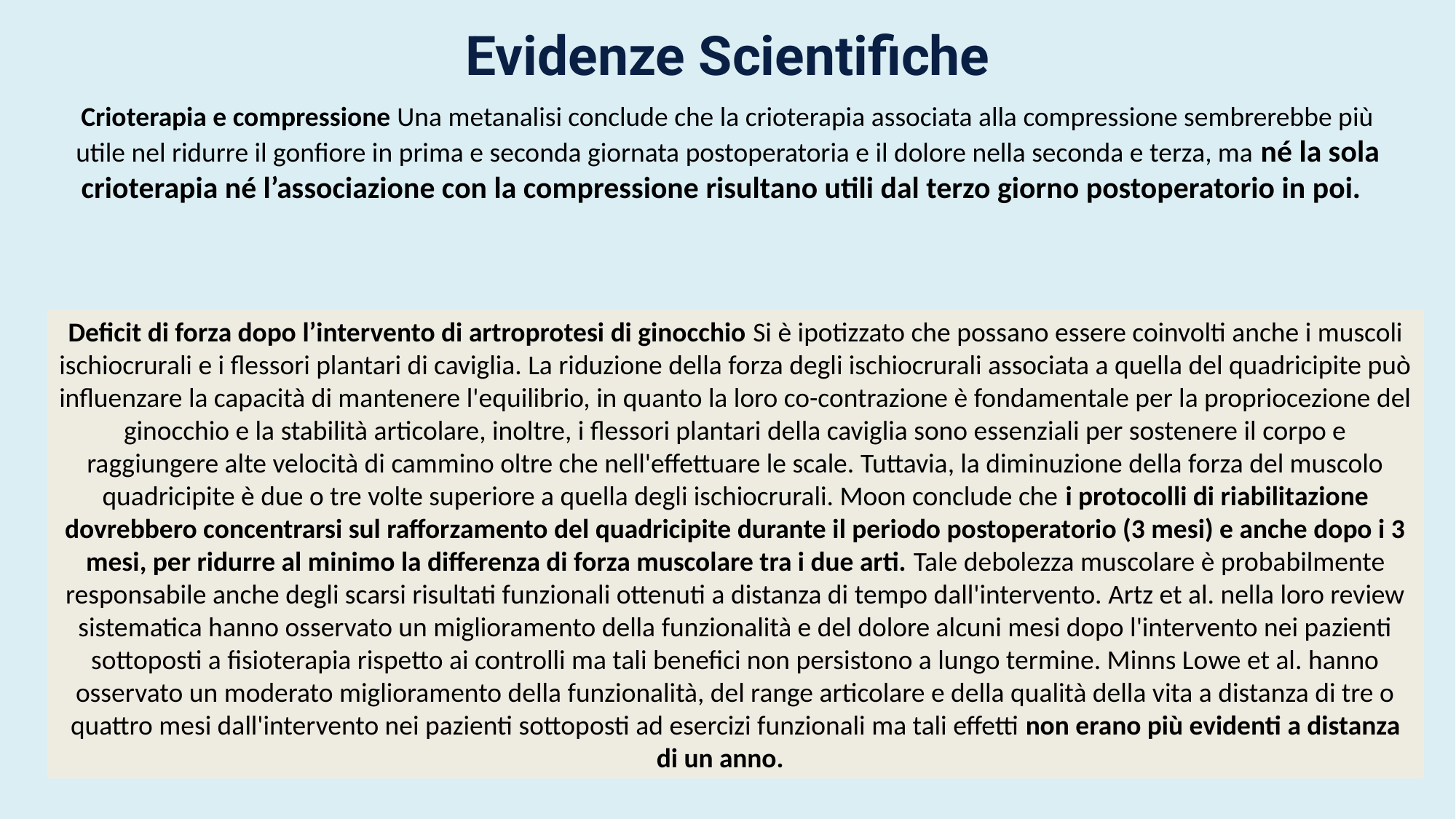

Evidenze Scientifiche
Crioterapia e compressione Una metanalisi conclude che la crioterapia associata alla compressione sembrerebbe più utile nel ridurre il gonfiore in prima e seconda giornata postoperatoria e il dolore nella seconda e terza, ma né la sola crioterapia né l’associazione con la compressione risultano utili dal terzo giorno postoperatorio in poi.
Deficit di forza dopo l’intervento di artroprotesi di ginocchio Si è ipotizzato che possano essere coinvolti anche i muscoli ischiocrurali e i flessori plantari di caviglia. La riduzione della forza degli ischiocrurali associata a quella del quadricipite può influenzare la capacità di mantenere l'equilibrio, in quanto la loro co-contrazione è fondamentale per la propriocezione del ginocchio e la stabilità articolare, inoltre, i flessori plantari della caviglia sono essenziali per sostenere il corpo e raggiungere alte velocità di cammino oltre che nell'effettuare le scale. Tuttavia, la diminuzione della forza del muscolo quadricipite è due o tre volte superiore a quella degli ischiocrurali. Moon conclude che i protocolli di riabilitazione dovrebbero concentrarsi sul rafforzamento del quadricipite durante il periodo postoperatorio (3 mesi) e anche dopo i 3 mesi, per ridurre al minimo la differenza di forza muscolare tra i due arti. Tale debolezza muscolare è probabilmente responsabile anche degli scarsi risultati funzionali ottenuti a distanza di tempo dall'intervento. Artz et al. nella loro review sistematica hanno osservato un miglioramento della funzionalità e del dolore alcuni mesi dopo l'intervento nei pazienti sottoposti a fisioterapia rispetto ai controlli ma tali benefici non persistono a lungo termine. Minns Lowe et al. hanno osservato un moderato miglioramento della funzionalità, del range articolare e della qualità della vita a distanza di tre o quattro mesi dall'intervento nei pazienti sottoposti ad esercizi funzionali ma tali effetti non erano più evidenti a distanza di un anno.
Continuos passive moviment (CPM) In letteratura ci sono pareri discordanti sulla sua efficacia. Harvey at al. hanno analizzato 24 RCTs per un totale di 1445 pazienti sottoposti a CPM tra il primo e il quarto giorno postoperatorio (da 1.5 a 24 ore) e successiva prosecuzione del trattamento per una durata variabile tra un giorno e 17 giorni.
Lo studio conclude che la CPM non ha effetti a breve termine sul ROM (flessione del ginocchio migliorata di circa due gradi- livello moderato di evidenza); non ha effetti a breve termine sul dolore (bassi livelli di evidenza) e a medio termine sulla funzione (livello di evidenza moderato) e sulla qualità della vita (livello moderato di evidenza)